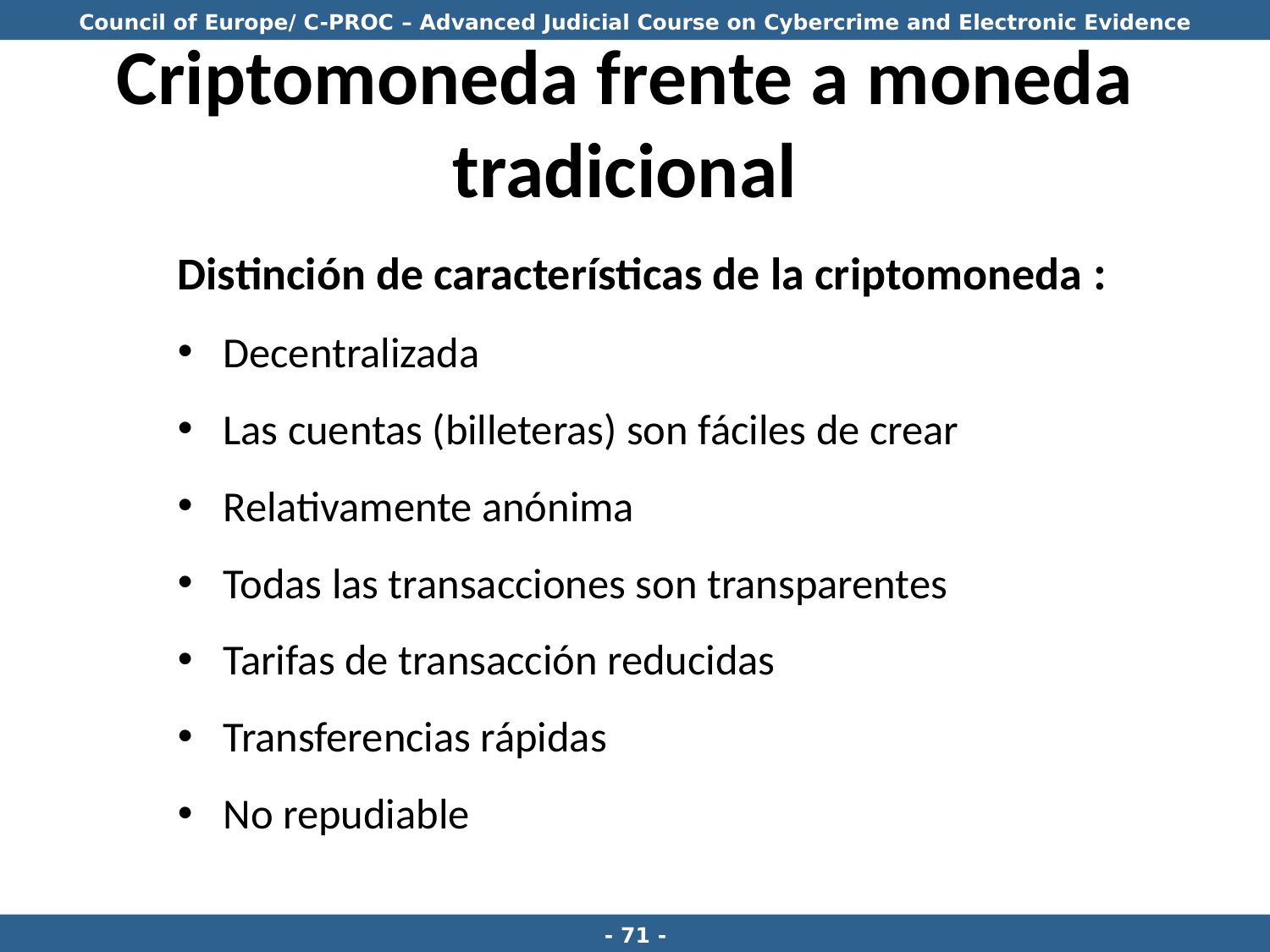

# Criptomoneda frente a moneda tradicional
Distinción de características de la criptomoneda :
Decentralizada
Las cuentas (billeteras) son fáciles de crear
Relativamente anónima
Todas las transacciones son transparentes
Tarifas de transacción reducidas
Transferencias rápidas
No repudiable